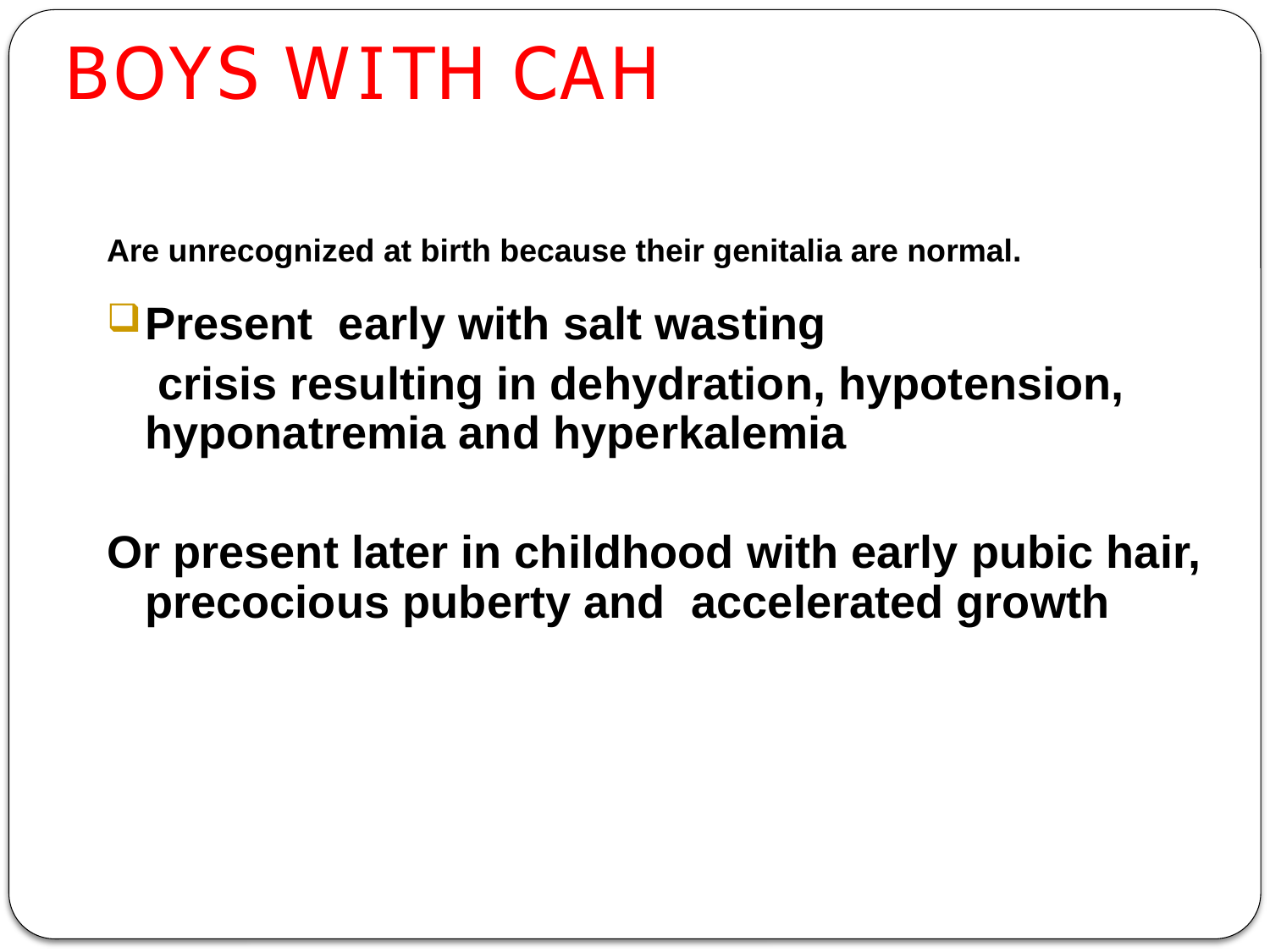

# BOYS WITH CAH
Are unrecognized at birth because their genitalia are normal.

Present  early with salt wasting
    crisis resulting in dehydration, hypotension, hyponatremia and hyperkalemia

Or present later in childhood with early pubic hair, precocious puberty and  accelerated growth